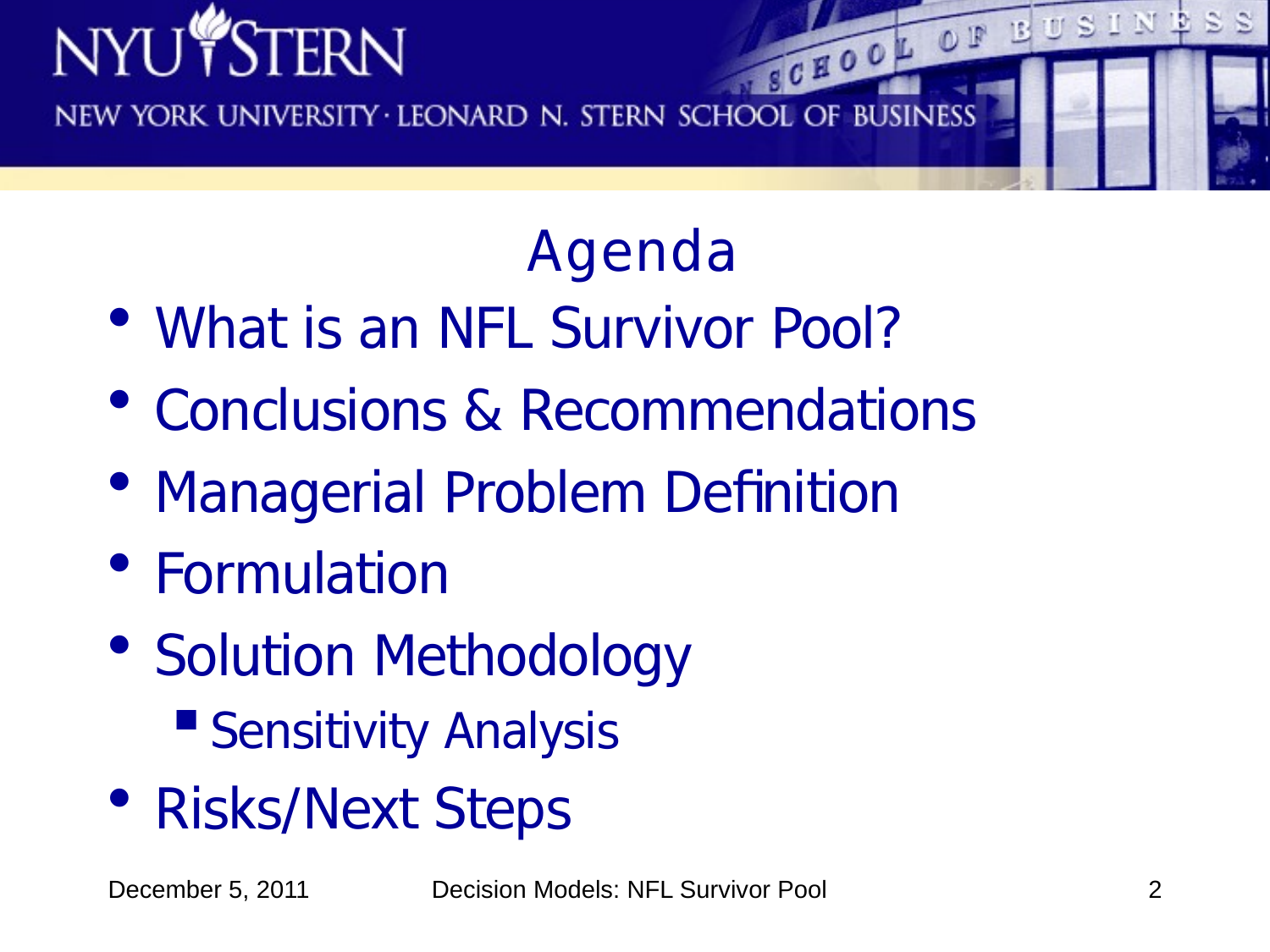

# Agenda
What is an NFL Survivor Pool?
Conclusions & Recommendations
Managerial Problem Definition
Formulation
Solution Methodology
Sensitivity Analysis
Risks/Next Steps
December 5, 2011
Decision Models: NFL Survivor Pool
2